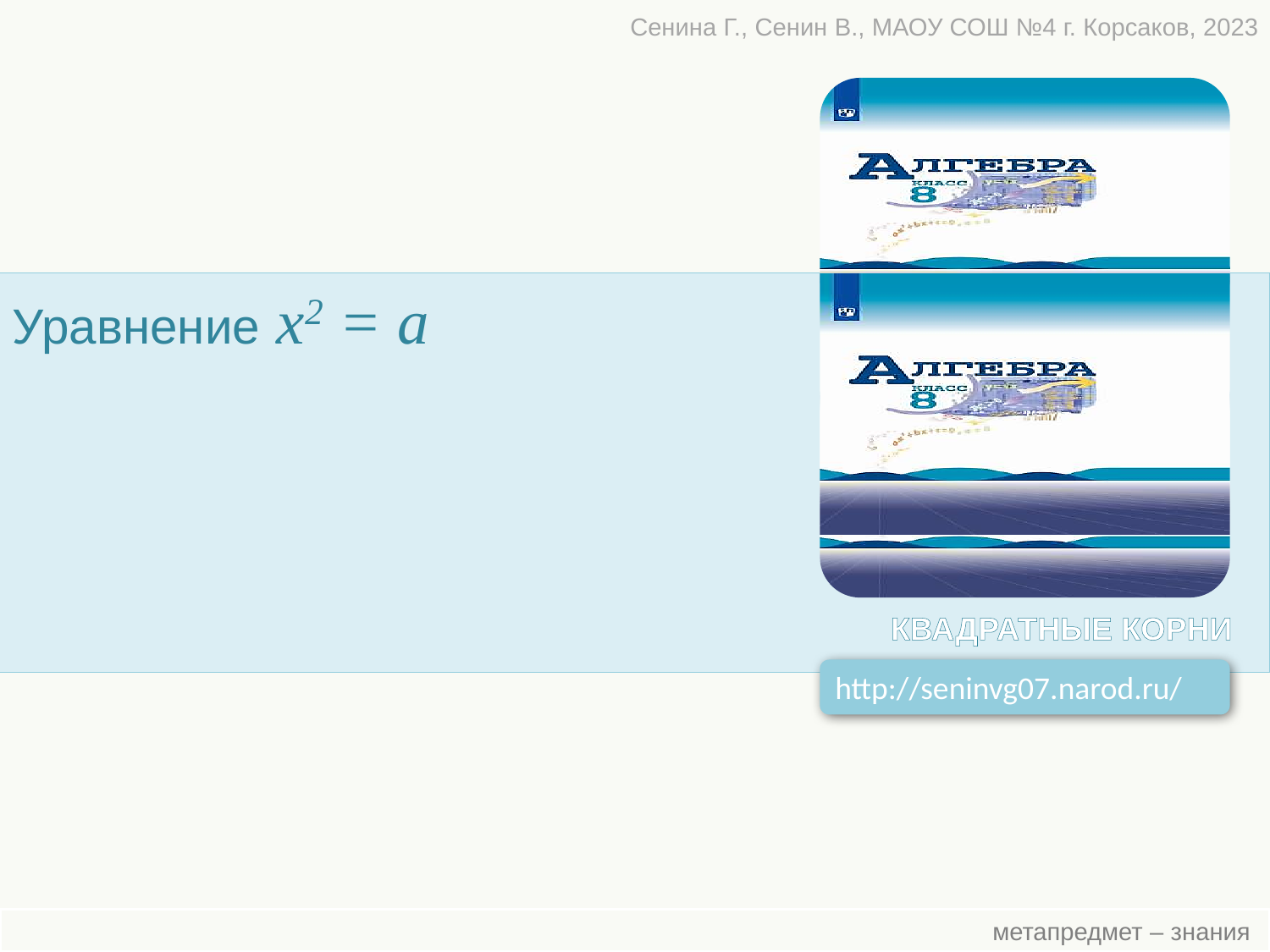

Сенина Г., Сенин В., МАОУ СОШ №4 г. Корсаков, 2023

Уравнение x2 = a
КВАДРАТНЫЕ КОРНИ
http://seninvg07.narod.ru/
  метапредмет – знания